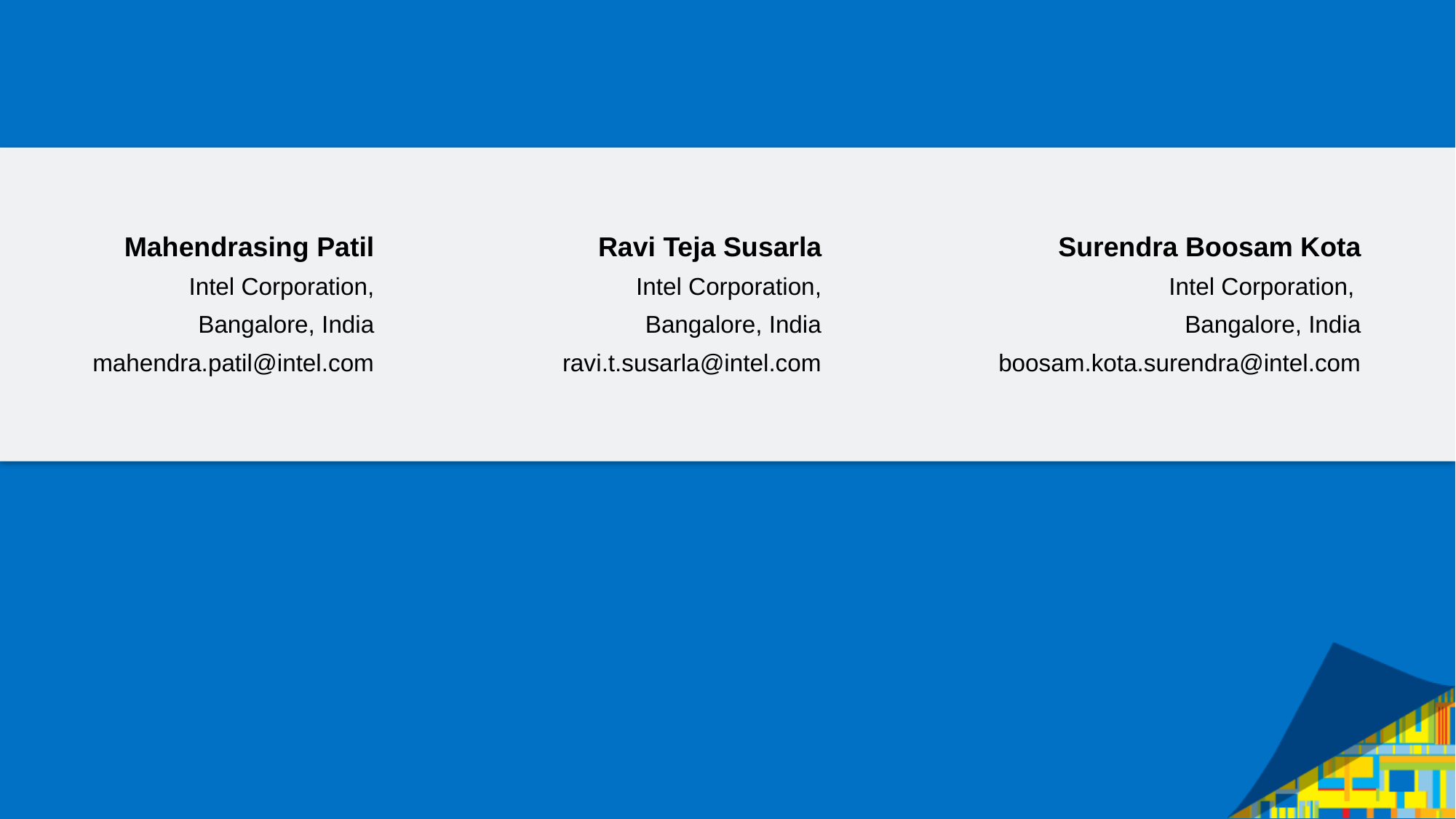

Mahendrasing Patil
Intel Corporation,
Bangalore, India
mahendra.patil@intel.com
Ravi Teja Susarla
Intel Corporation,
Bangalore, India
ravi.t.susarla@intel.com
Surendra Boosam Kota
Intel Corporation,
Bangalore, India
boosam.kota.surendra@intel.com